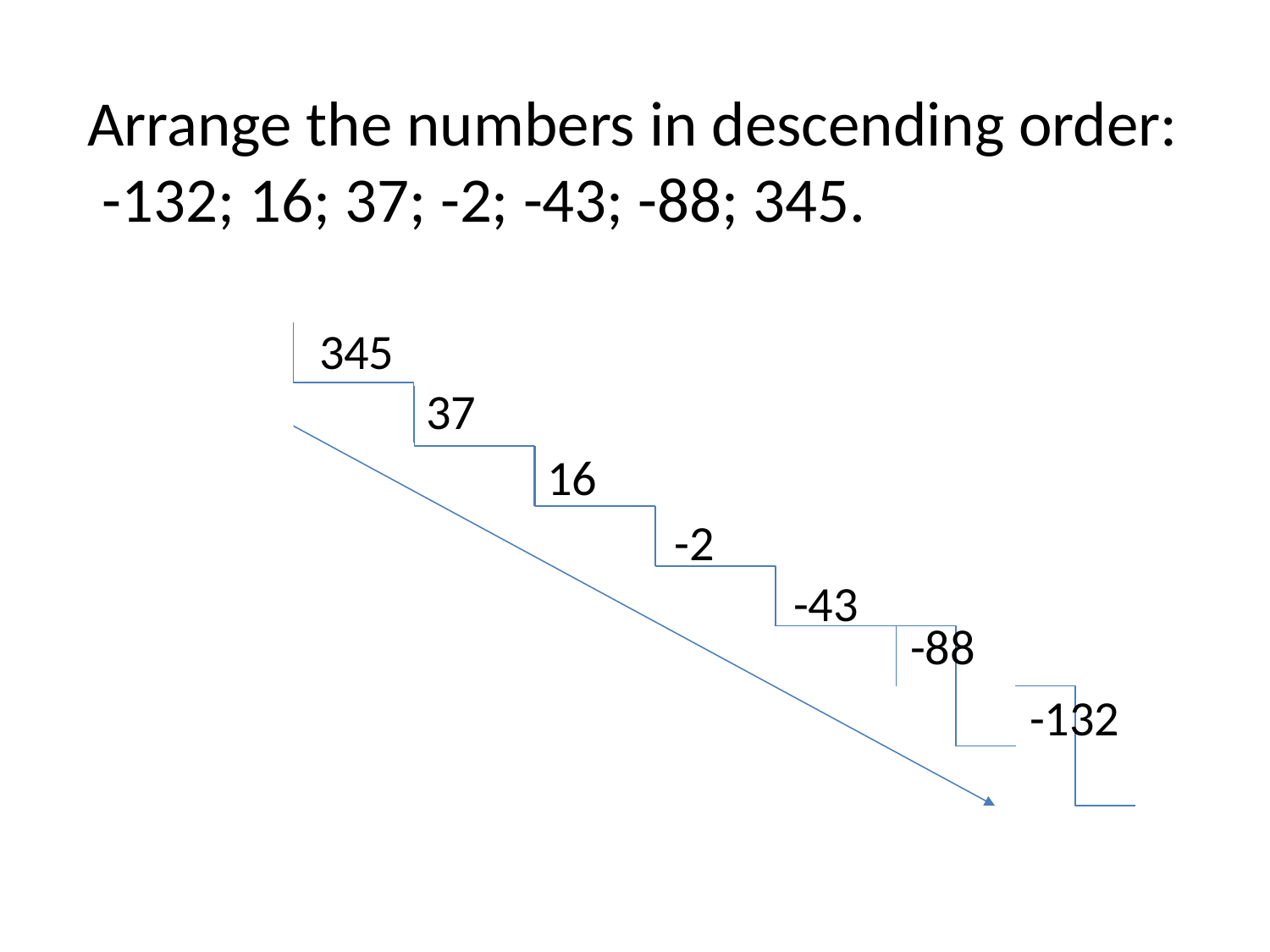

Arrange the numbers in descending order:
 -132; 16; 37; -2; -43; -88; 345.
345
37
16
-2
-43
-88
-132